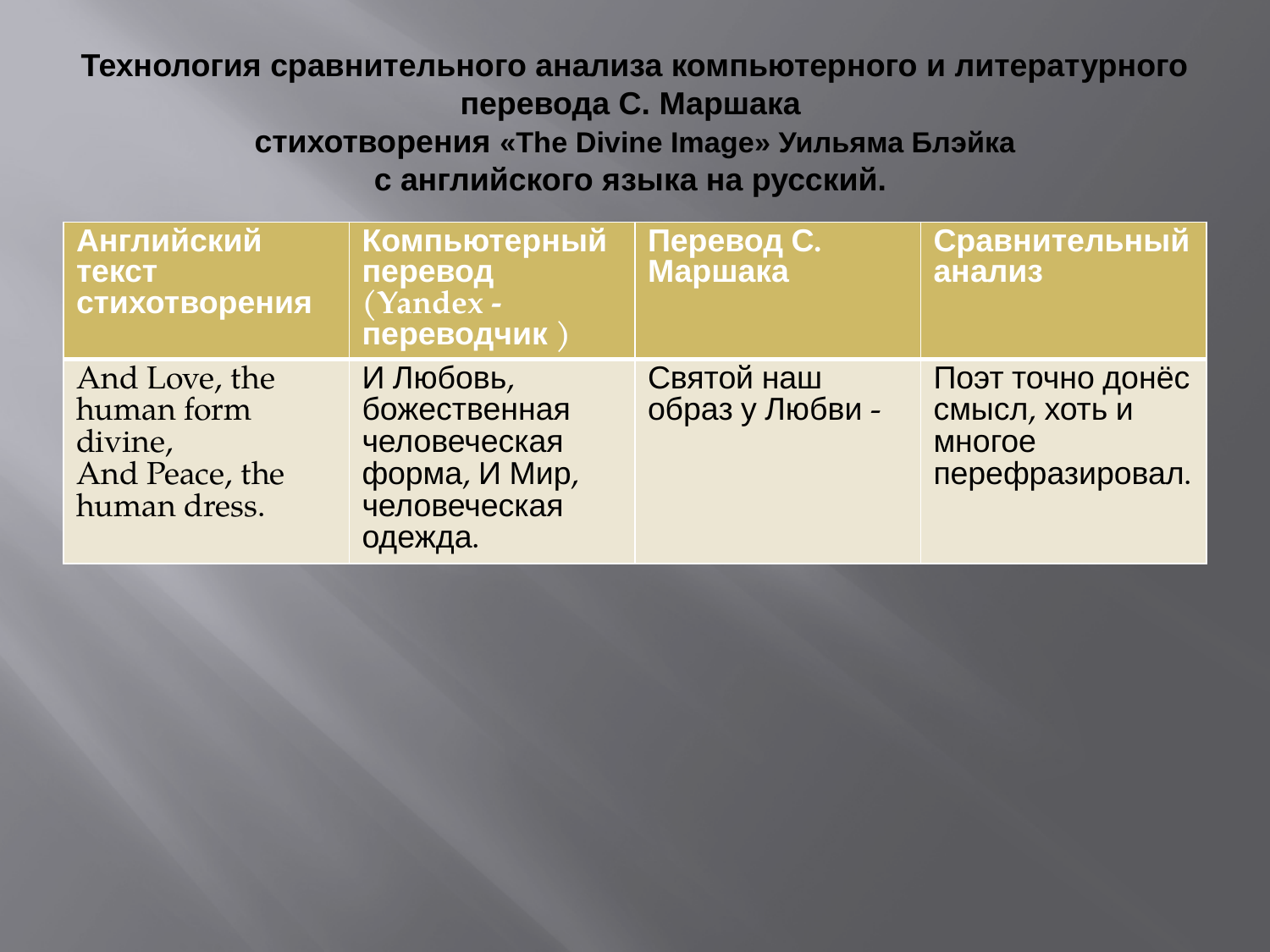

# Технология сравнительного анализа компьютерного и литературного перевода С. Маршака стихотворения «The Divine Image» Уильяма Блэйка с английского языка на русский.
| Английский текст стихотворения | Компьютерный перевод (Yandex - переводчик ) | Перевод С. Маршака | Сравнительный анализ |
| --- | --- | --- | --- |
| And Love, the human form divine, And Peace, the human dress. | И Любовь, божественная человеческая форма, И Мир, человеческая одежда. | Святой наш образ у Любви - | Поэт точно донёс смысл, хоть и многое перефразировал. |